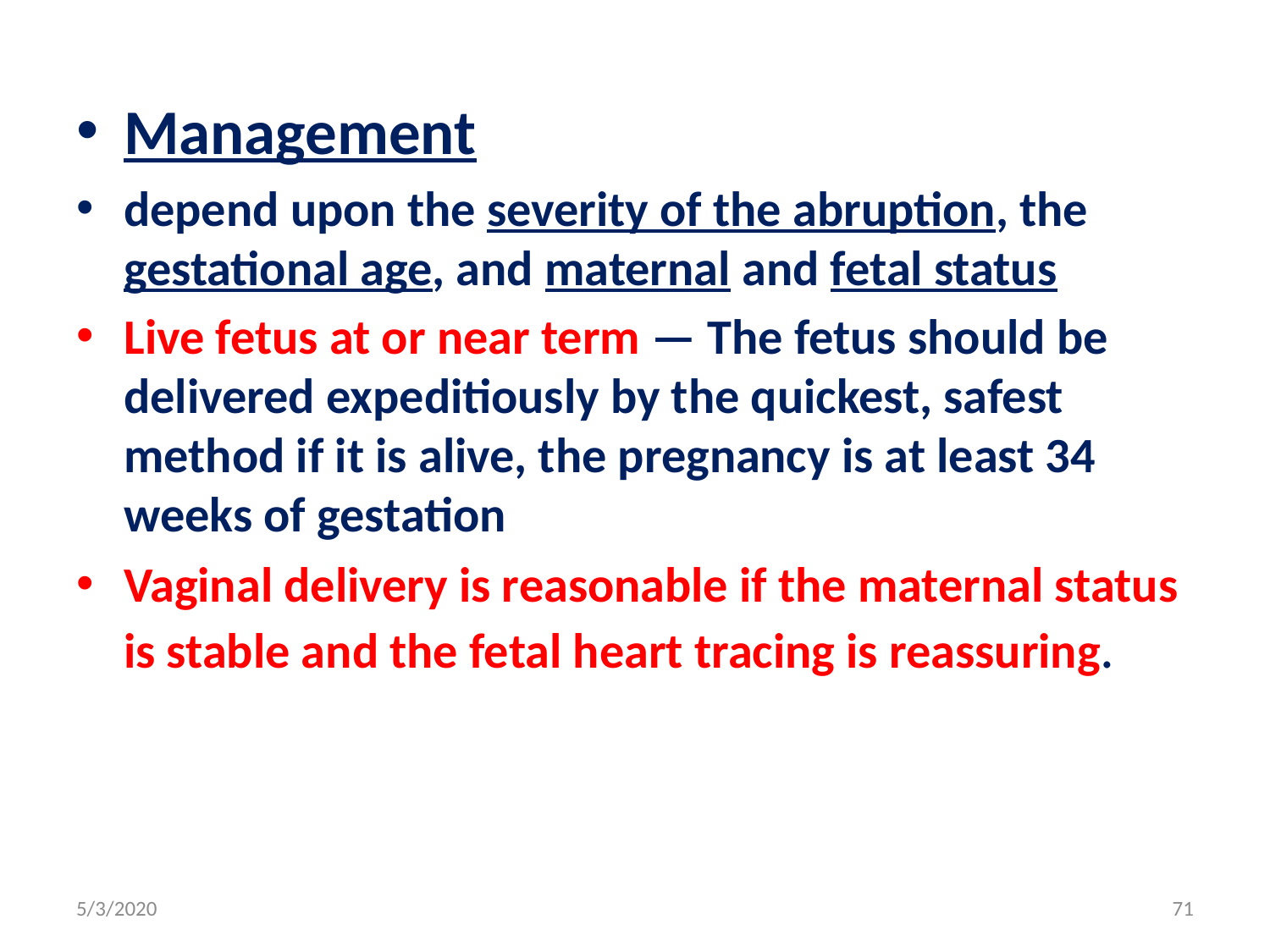

Management
depend upon the severity of the abruption, the gestational age, and maternal and fetal status
Live fetus at or near term — The fetus should be delivered expeditiously by the quickest, safest method if it is alive, the pregnancy is at least 34 weeks of gestation
Vaginal delivery is reasonable if the maternal status is stable and the fetal heart tracing is reassuring.
5/3/2020
71